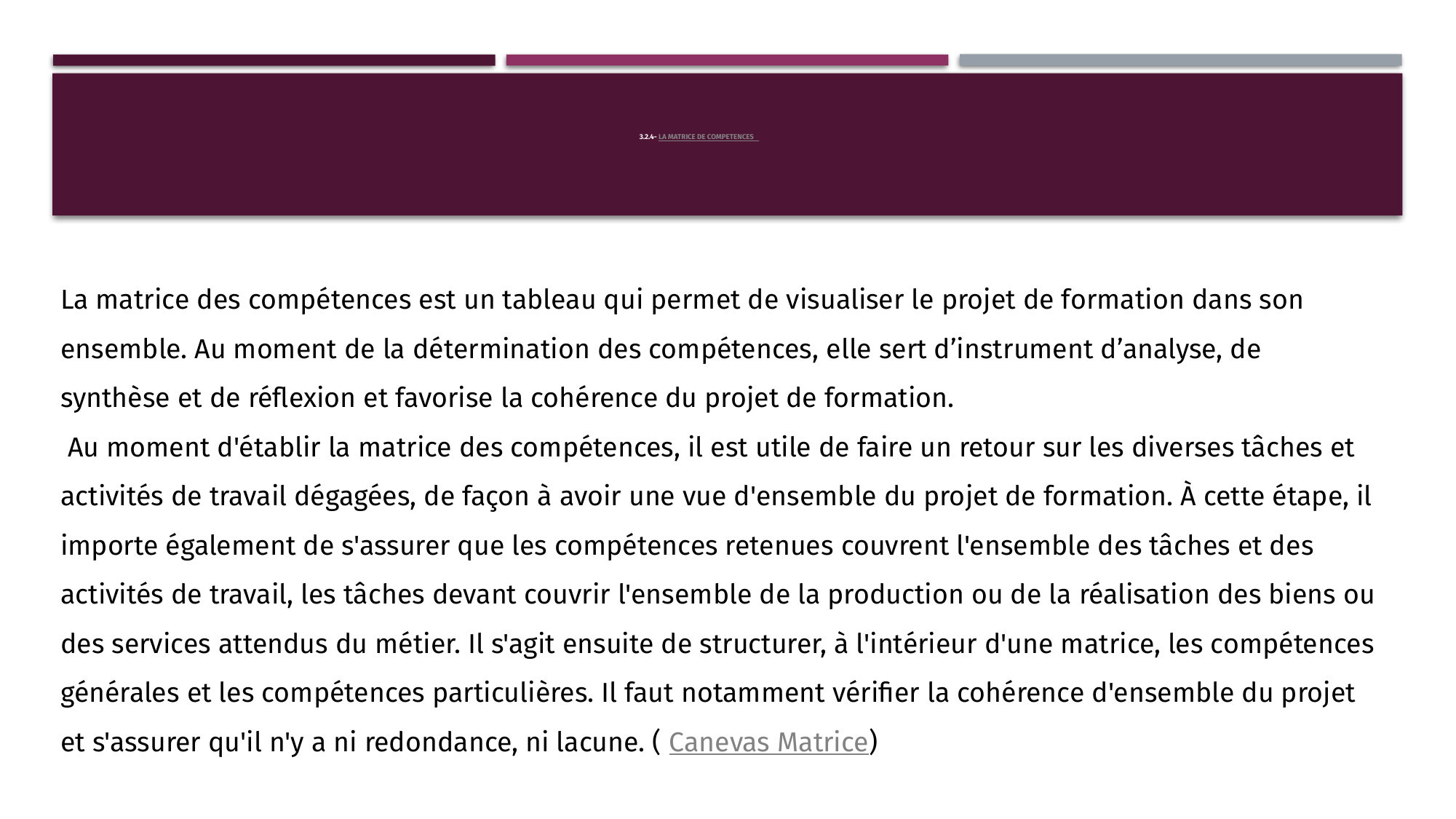

# 3.2.4- LA MATRICE DE COMPETENCES

La matrice des compétences est un tableau qui permet de visualiser le projet de formation dans son ensemble. Au moment de la détermination des compétences, elle sert d’instrument d’analyse, de synthèse et de réflexion et favorise la cohérence du projet de formation.
 Au moment d'établir la matrice des compétences, il est utile de faire un retour sur les diverses tâches et activités de travail dégagées, de façon à avoir une vue d'ensemble du projet de formation. À cette étape, il importe également de s'assurer que les compétences retenues couvrent l'ensemble des tâches et des activités de travail, les tâches devant couvrir l'ensemble de la production ou de la réalisation des biens ou des services attendus du métier. Il s'agit ensuite de structurer, à l'intérieur d'une matrice, les compétences générales et les compétences particulières. Il faut notamment vérifier la cohérence d'ensemble du projet et s'assurer qu'il n'y a ni redondance, ni lacune. ( Canevas Matrice)